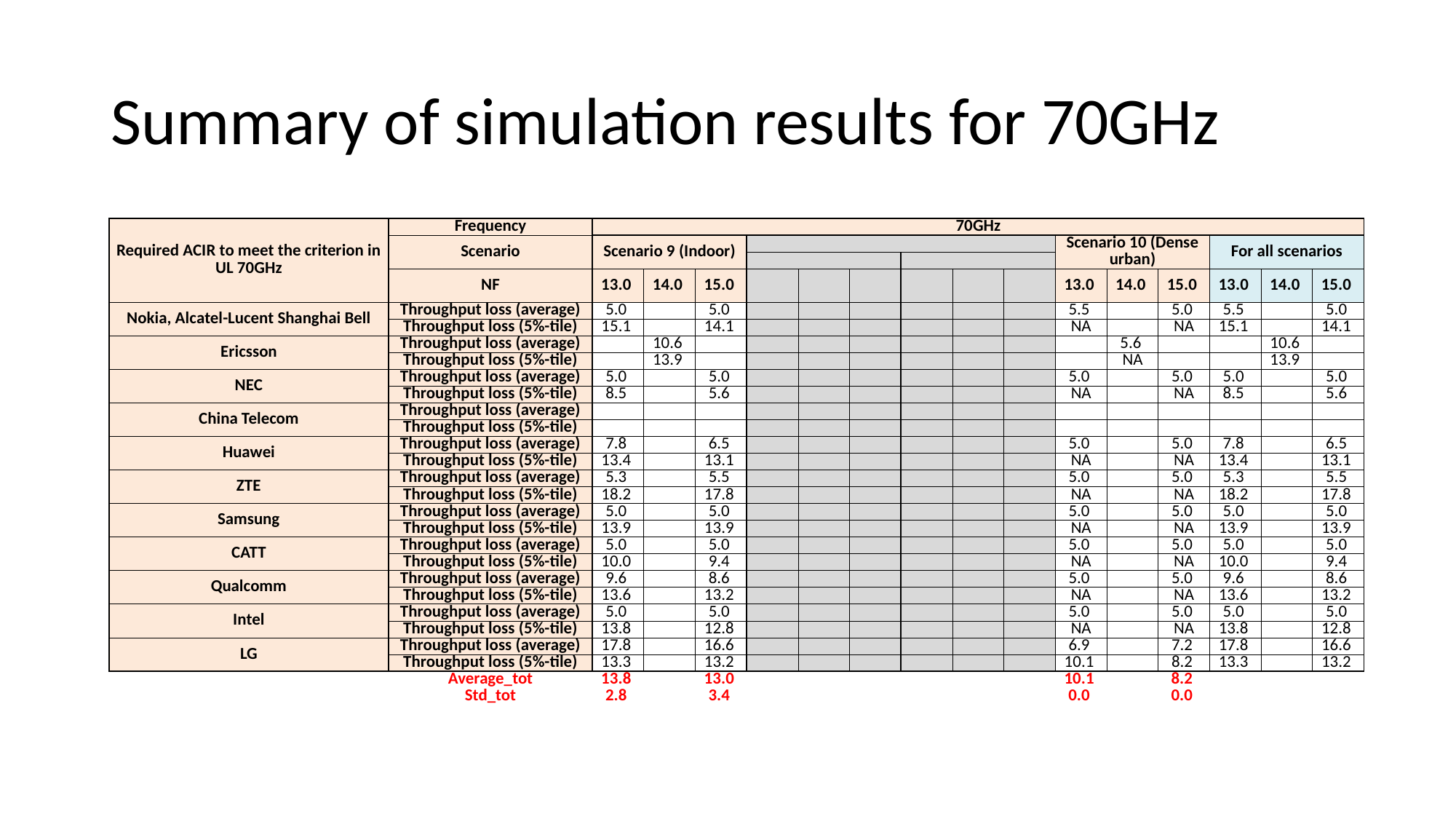

# Summary of simulation results for 70GHz
| Required ACIR to meet the criterion in UL 70GHz | Frequency | 70GHz |  |  |  |  |  |  |  |  |  |  |  |  |  |  |
| --- | --- | --- | --- | --- | --- | --- | --- | --- | --- | --- | --- | --- | --- | --- | --- | --- |
|  | Scenario | Scenario 9 (Indoor) |  |  |  |  |  |  |  |  | Scenario 10 (Dense urban) |  |  | For all scenarios |  |  |
|  |  |  |  |  |  |  |  |  |  |  |  |  |  |  |  |  |
|  | NF | 13.0 | 14.0 | 15.0 |  |  |  |  |  |  | 13.0 | 14.0 | 15.0 | 13.0 | 14.0 | 15.0 |
| Nokia, Alcatel-Lucent Shanghai Bell | Throughput loss (average) | 5.0 |  | 5.0 |  |  |  |  |  |  | 5.5 |  | 5.0 | 5.5 |  | 5.0 |
|  | Throughput loss (5%-tile) | 15.1 |  | 14.1 |  |  |  |  |  |  | NA |  | NA | 15.1 |  | 14.1 |
| Ericsson | Throughput loss (average) |  | 10.6 |  |  |  |  |  |  |  |  | 5.6 |  |  | 10.6 |  |
|  | Throughput loss (5%-tile) |  | 13.9 |  |  |  |  |  |  |  |  | NA |  |  | 13.9 |  |
| NEC | Throughput loss (average) | 5.0 |  | 5.0 |  |  |  |  |  |  | 5.0 |  | 5.0 | 5.0 |  | 5.0 |
|  | Throughput loss (5%-tile) | 8.5 |  | 5.6 |  |  |  |  |  |  | NA |  | NA | 8.5 |  | 5.6 |
| China Telecom | Throughput loss (average) |  |  |  |  |  |  |  |  |  |  |  |  |  |  |  |
|  | Throughput loss (5%-tile) |  |  |  |  |  |  |  |  |  |  |  |  |  |  |  |
| Huawei | Throughput loss (average) | 7.8 |  | 6.5 |  |  |  |  |  |  | 5.0 |  | 5.0 | 7.8 |  | 6.5 |
|  | Throughput loss (5%-tile) | 13.4 |  | 13.1 |  |  |  |  |  |  | NA |  | NA | 13.4 |  | 13.1 |
| ZTE | Throughput loss (average) | 5.3 |  | 5.5 |  |  |  |  |  |  | 5.0 |  | 5.0 | 5.3 |  | 5.5 |
|  | Throughput loss (5%-tile) | 18.2 |  | 17.8 |  |  |  |  |  |  | NA |  | NA | 18.2 |  | 17.8 |
| Samsung | Throughput loss (average) | 5.0 |  | 5.0 |  |  |  |  |  |  | 5.0 |  | 5.0 | 5.0 |  | 5.0 |
|  | Throughput loss (5%-tile) | 13.9 |  | 13.9 |  |  |  |  |  |  | NA |  | NA | 13.9 |  | 13.9 |
| CATT | Throughput loss (average) | 5.0 |  | 5.0 |  |  |  |  |  |  | 5.0 |  | 5.0 | 5.0 |  | 5.0 |
|  | Throughput loss (5%-tile) | 10.0 |  | 9.4 |  |  |  |  |  |  | NA |  | NA | 10.0 |  | 9.4 |
| Qualcomm | Throughput loss (average) | 9.6 |  | 8.6 |  |  |  |  |  |  | 5.0 |  | 5.0 | 9.6 |  | 8.6 |
|  | Throughput loss (5%-tile) | 13.6 |  | 13.2 |  |  |  |  |  |  | NA |  | NA | 13.6 |  | 13.2 |
| Intel | Throughput loss (average) | 5.0 |  | 5.0 |  |  |  |  |  |  | 5.0 |  | 5.0 | 5.0 |  | 5.0 |
|  | Throughput loss (5%-tile) | 13.8 |  | 12.8 |  |  |  |  |  |  | NA |  | NA | 13.8 |  | 12.8 |
| LG | Throughput loss (average) | 17.8 |  | 16.6 |  |  |  |  |  |  | 6.9 |  | 7.2 | 17.8 |  | 16.6 |
|  | Throughput loss (5%-tile) | 13.3 |  | 13.2 |  |  |  |  |  |  | 10.1 |  | 8.2 | 13.3 |  | 13.2 |
|  | Average\_tot | 13.8 |  | 13.0 |  |  |  |  |  |  | 10.1 |  | 8.2 |  |  |  |
|  | Std\_tot | 2.8 |  | 3.4 |  |  |  |  |  |  | 0.0 |  | 0.0 |  |  |  |